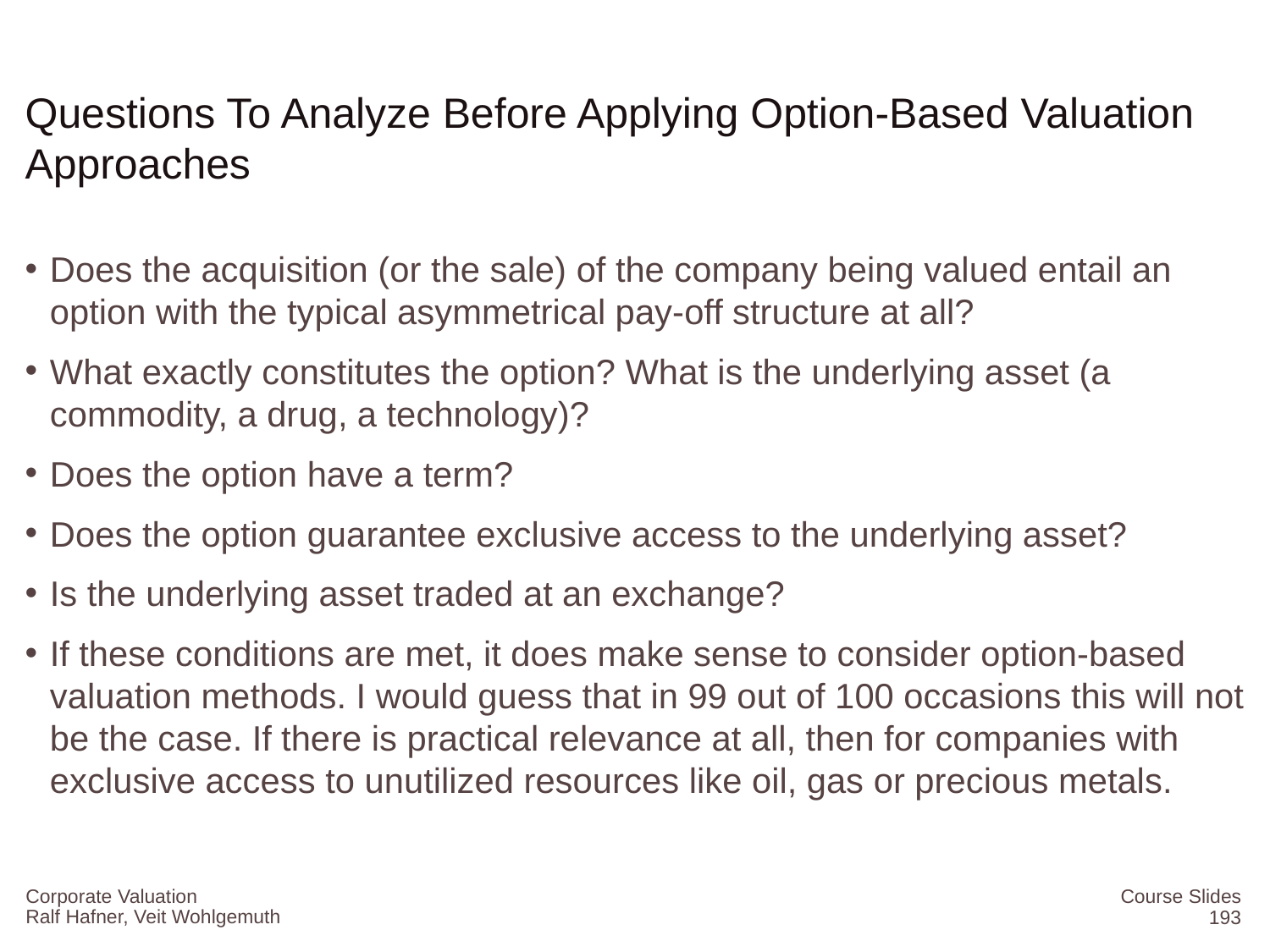

# Questions To Analyze Before Applying Option-Based Valuation Approaches
Does the acquisition (or the sale) of the company being valued entail an option with the typical asymmetrical pay-off structure at all?
What exactly constitutes the option? What is the underlying asset (a commodity, a drug, a technology)?
Does the option have a term?
Does the option guarantee exclusive access to the underlying asset?
Is the underlying asset traded at an exchange?
If these conditions are met, it does make sense to consider option-based valuation methods. I would guess that in 99 out of 100 occasions this will not be the case. If there is practical relevance at all, then for companies with exclusive access to unutilized resources like oil, gas or precious metals.

Corporate Valuation
Course Slides
193